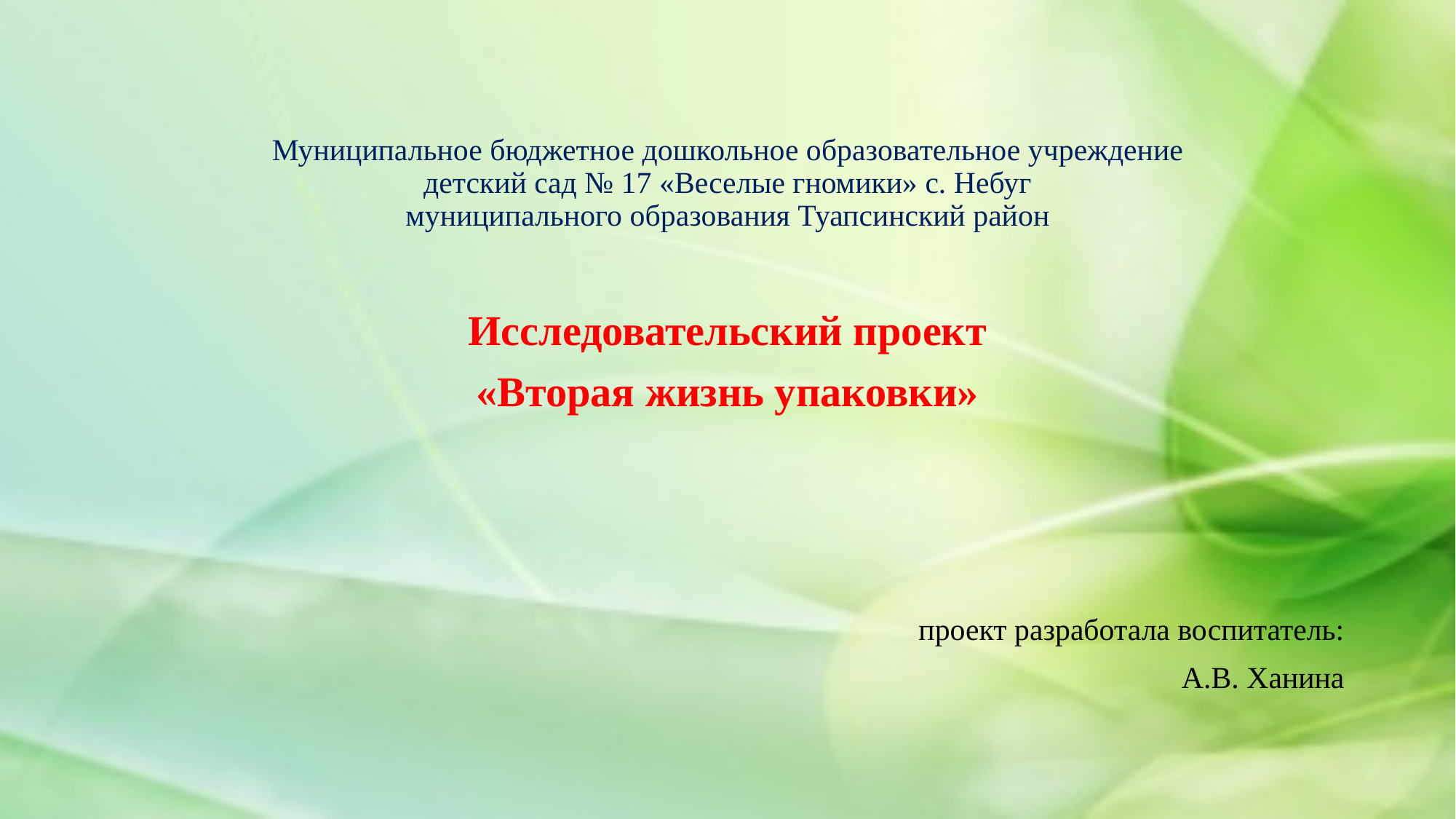

Муниципальное бюджетное дошкольное образовательное учреждение
детский сад № 17 «Веселые гномики» с. Небуг
муниципального образования Туапсинский район

Исследовательский проект
«Вторая жизнь упаковки»

проект разработала воспитатель:
	                А.В. Ханина